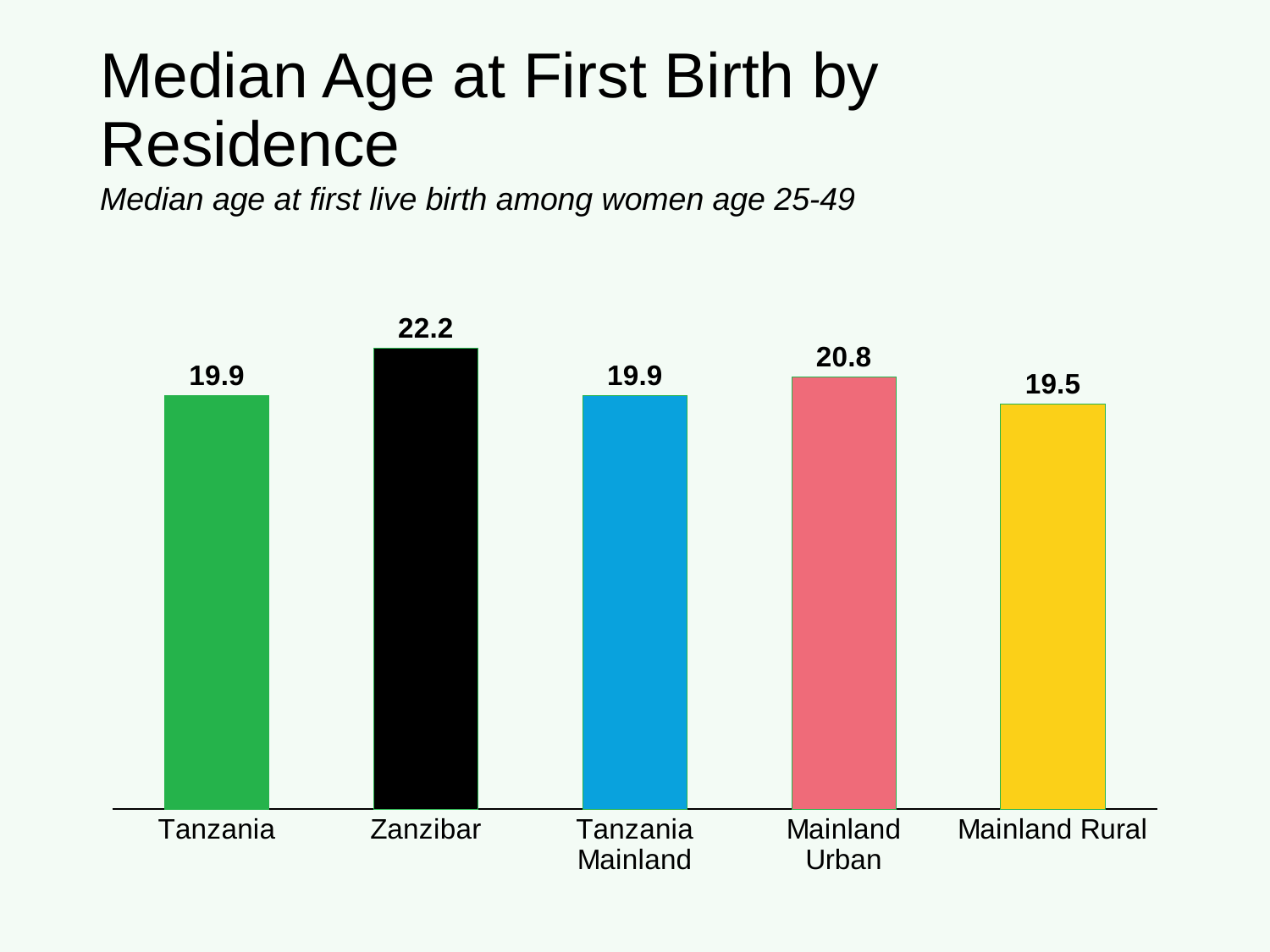

# Median Age at First Birth by Residence
Median age at first live birth among women age 25-49

### Chart

| Category | Tanzania |
|---|---|
| Tanzania | 19.9 |
| Zanzibar | 22.2 |
| Tanzania
Mainland | 19.9 |
| Mainland Urban | 20.8 |
| Mainland Rural | 19.5 |